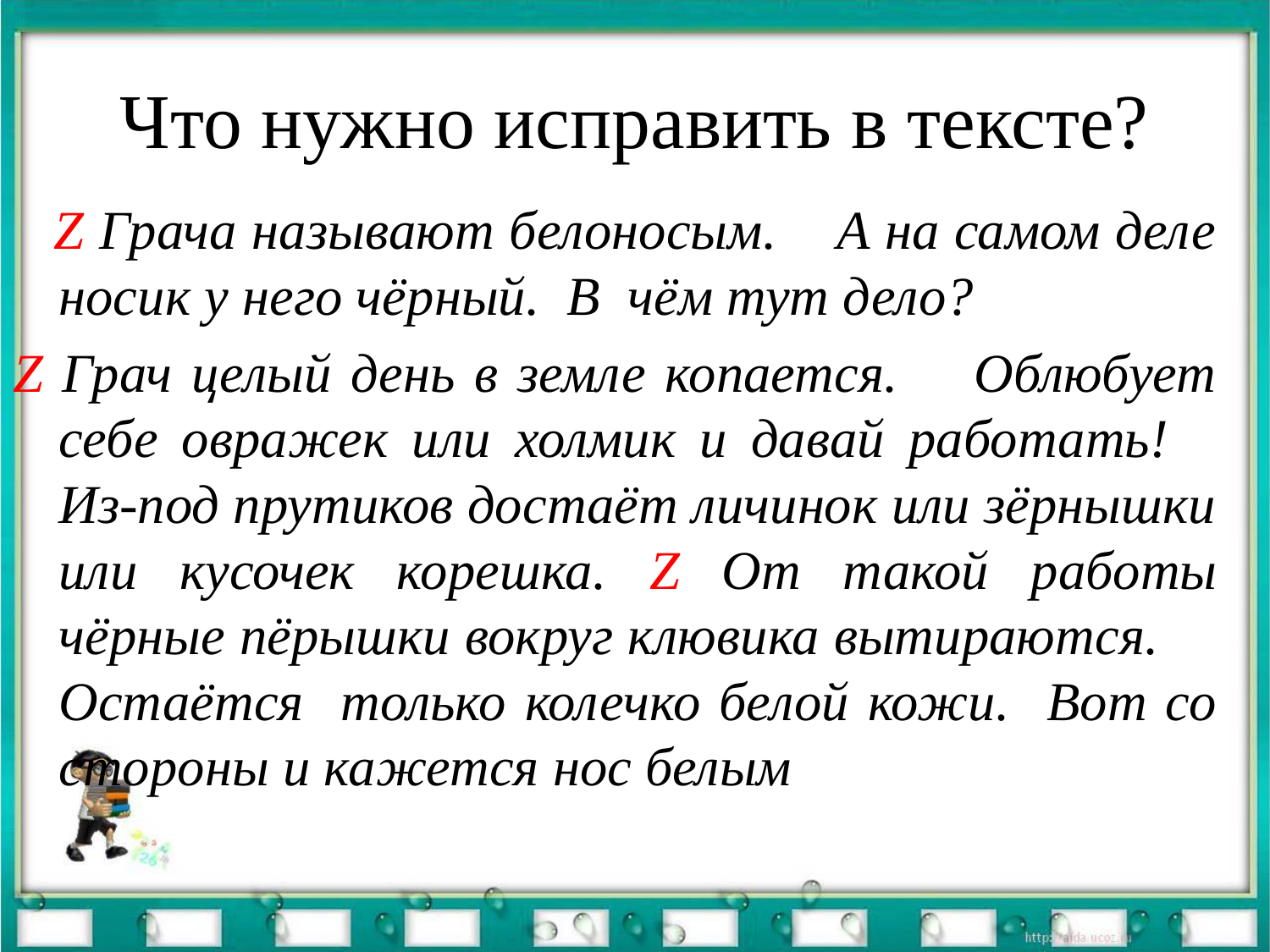

# Что нужно исправить в тексте?
   Z Грача называют белоносым.    А на самом деле носик у него чёрный.  В  чём тут дело?
Z Грач целый день в земле копается.    Облюбует себе овражек или холмик и давай работать!   Из-под прутиков достаёт личинок или зёрнышки или кусочек корешка. Z От такой работы чёрные пёрышки вокруг клювика вытираются.     Остаётся  только колечко белой кожи.  Вот со стороны и кажется нос белым